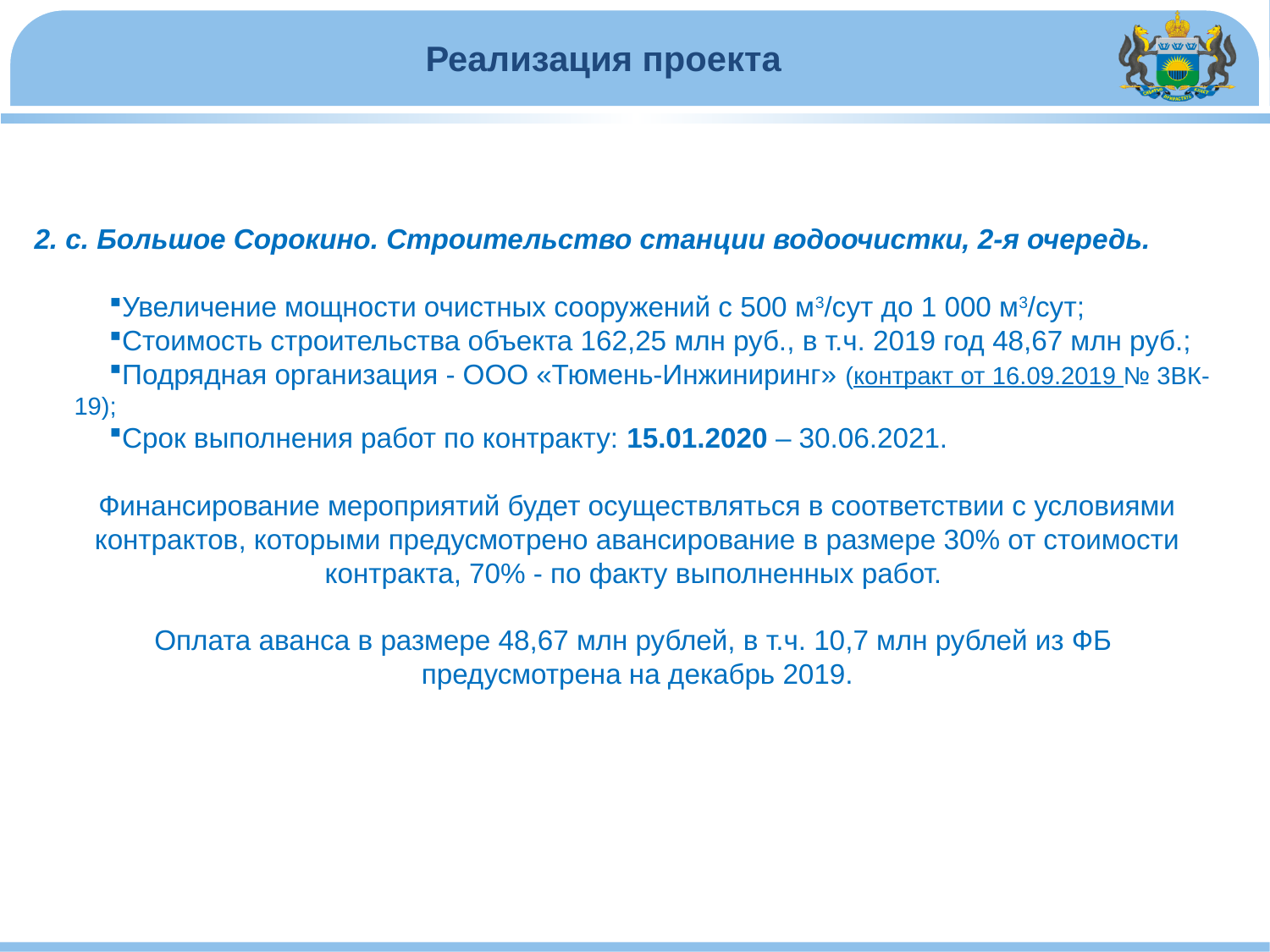

Реализация проекта
2. с. Большое Сорокино. Строительство станции водоочистки, 2-я очередь.

Увеличение мощности очистных сооружений с 500 м3/сут до 1 000 м3/сут;
Стоимость строительства объекта 162,25 млн руб., в т.ч. 2019 год 48,67 млн руб.;
Подрядная организация - ООО «Тюмень-Инжиниринг» (контракт от 16.09.2019 № 3ВК-19);
Срок выполнения работ по контракту: 15.01.2020 – 30.06.2021.

Финансирование мероприятий будет осуществляться в соответствии с условиями контрактов, которыми предусмотрено авансирование в размере 30% от стоимости контракта, 70% - по факту выполненных работ.

Оплата аванса в размере 48,67 млн рублей, в т.ч. 10,7 млн рублей из ФБ
предусмотрена на декабрь 2019.